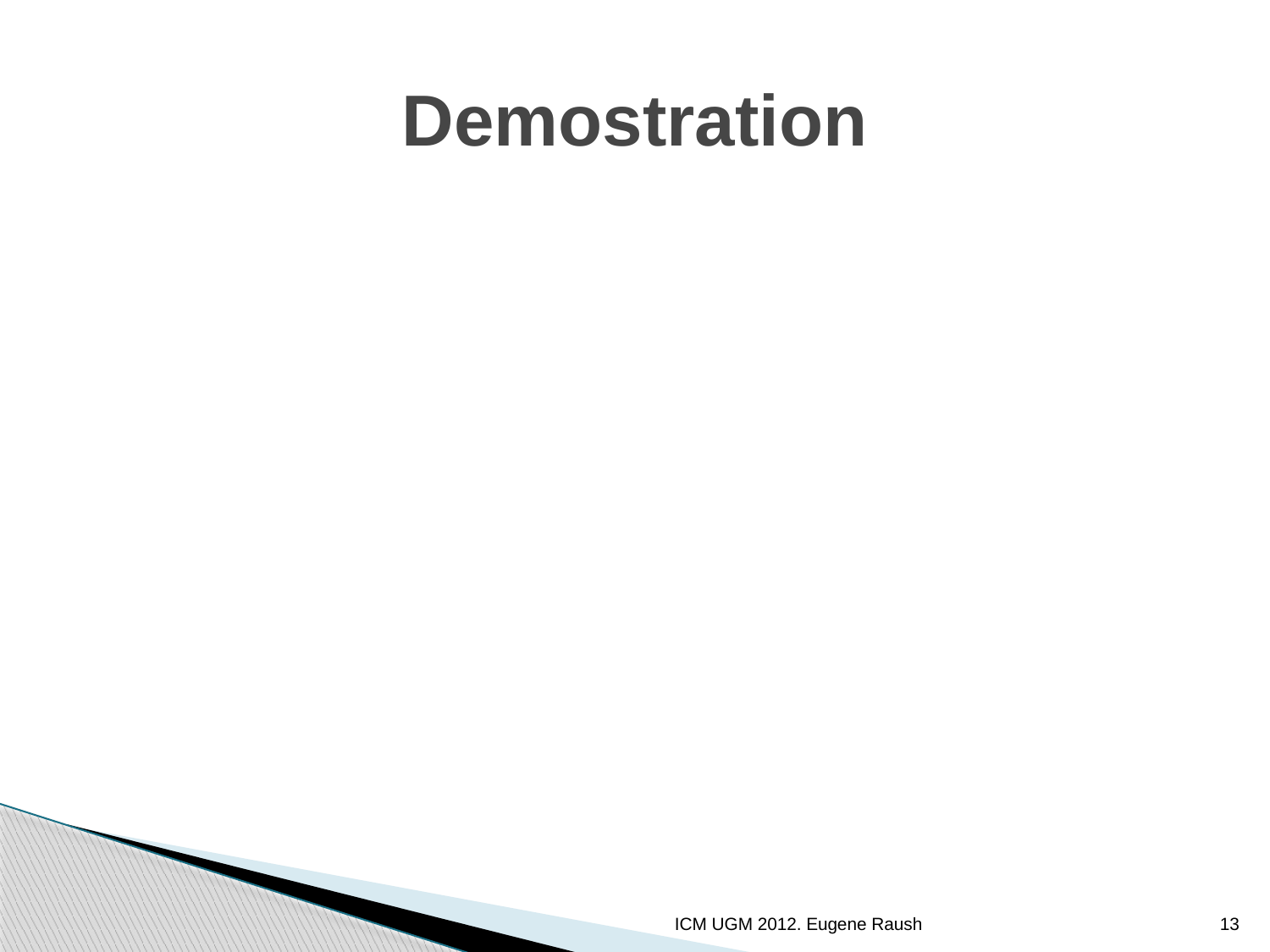

# Demostration

ICM UGM 2012. Eugene Raush
13